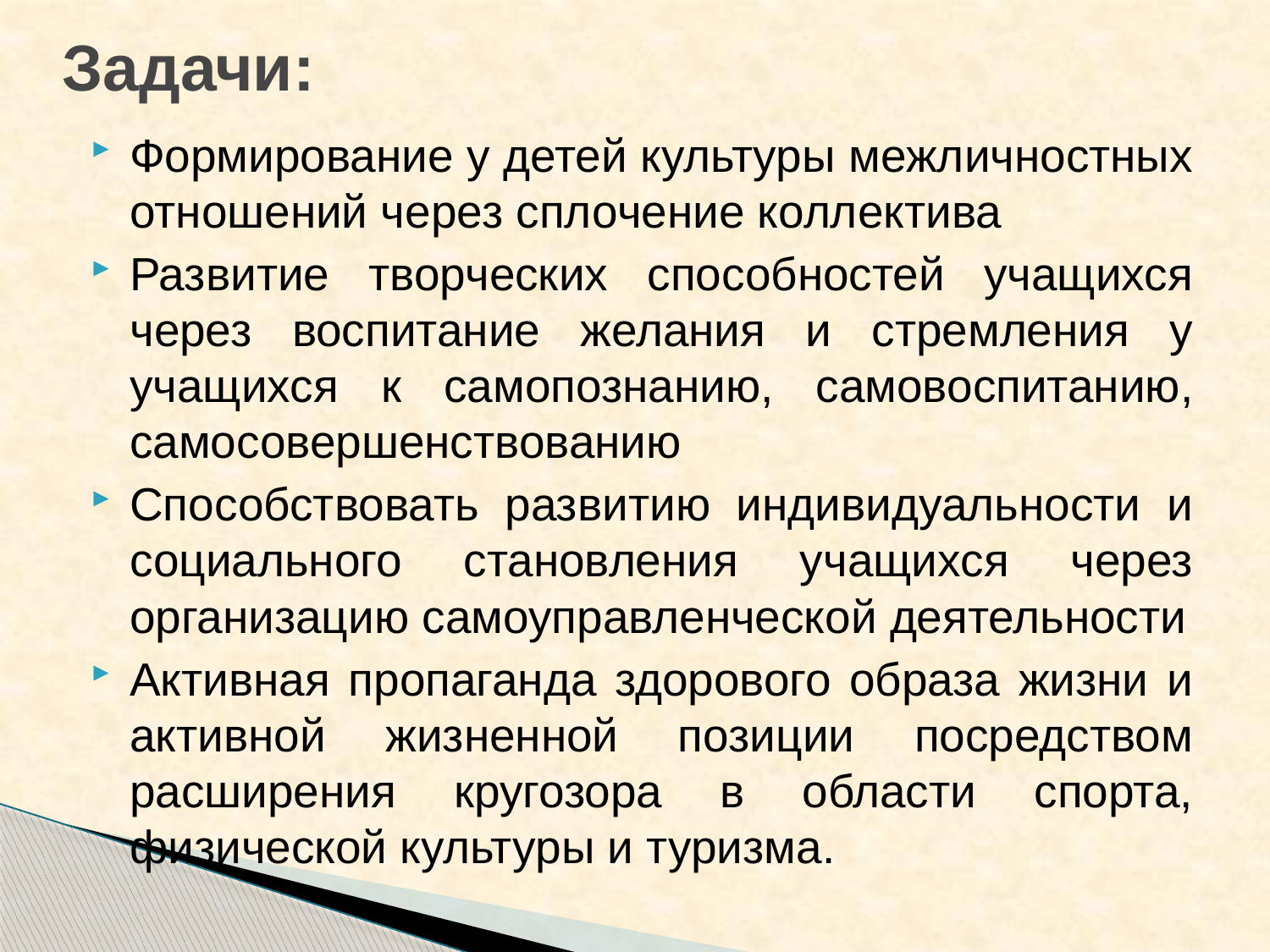

# Задачи:
Формирование у детей культуры межличностных отношений через сплочение коллектива
Развитие творческих способностей учащихся через воспитание желания и стремления у учащихся к самопознанию, самовоспитанию, самосовершенствованию
Способствовать развитию индивидуальности и социального становления учащихся через организацию самоуправленческой деятельности
Активная пропаганда здорового образа жизни и активной жизненной позиции посредством расширения кругозора в области спорта, физической культуры и туризма.